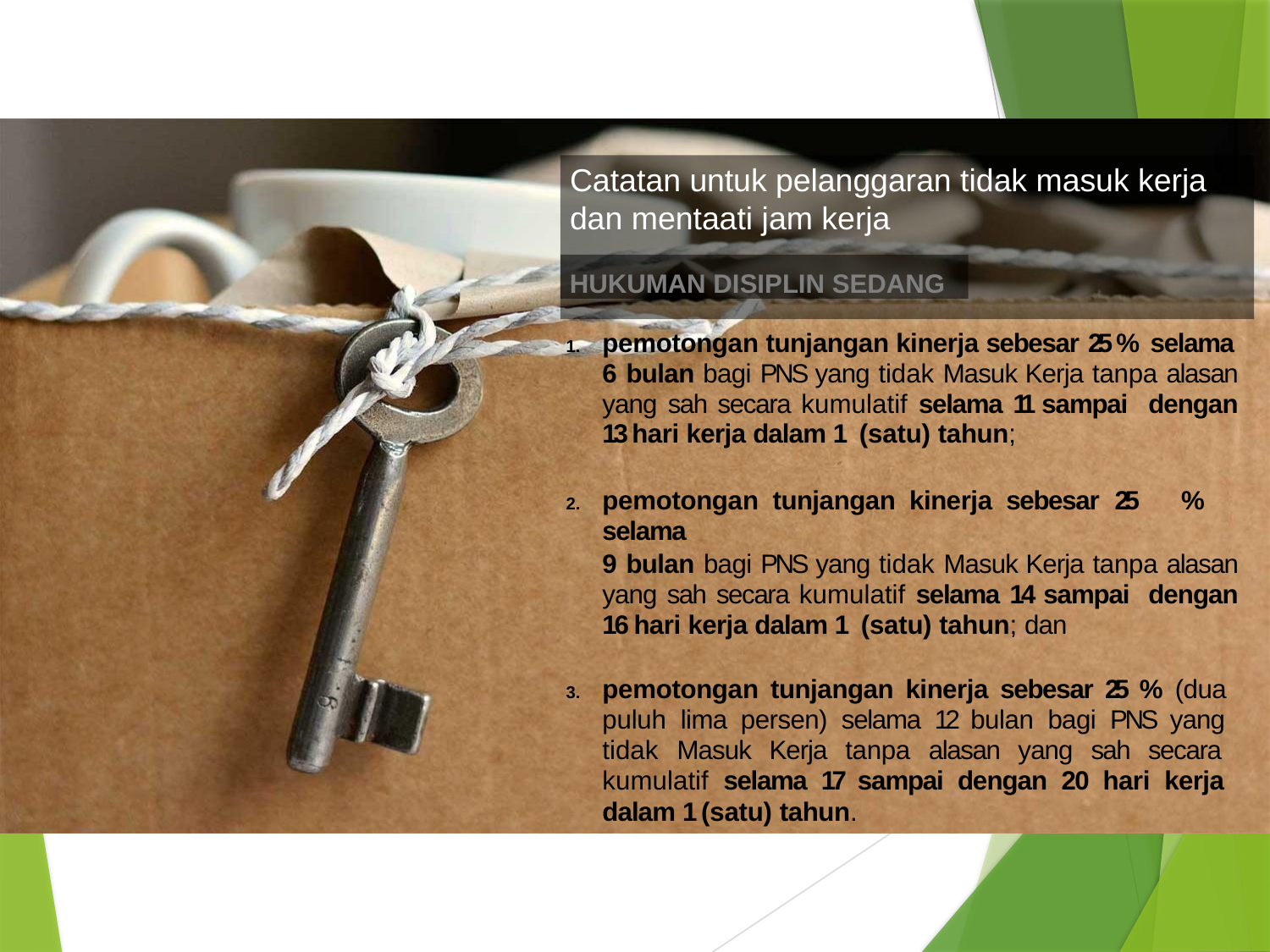

# Catatan untuk pelanggaran tidak masuk kerja dan mentaati jam kerja
HUKUMAN DISIPLIN SEDANG
pemotongan tunjangan kinerja sebesar 25   %    selama
6 bulan bagi PNS yang tidak Masuk Kerja tanpa alasan yang sah secara kumulatif selama 11 sampai  dengan 13 hari kerja dalam 1      (satu) tahun;

pemotongan tunjangan kinerja sebesar 25     %     selama
9 bulan bagi PNS yang tidak Masuk Kerja tanpa alasan yang sah secara kumulatif selama 14 sampai  dengan 16 hari kerja dalam 1      (satu) tahun; dan

pemotongan tunjangan kinerja sebesar 25  % (dua  puluh lima persen) selama 12 bulan bagi PNS yang  tidak Masuk Kerja tanpa alasan yang sah secara  kumulatif selama 17 sampai dengan 20 hari kerja  dalam 1  (satu) tahun.